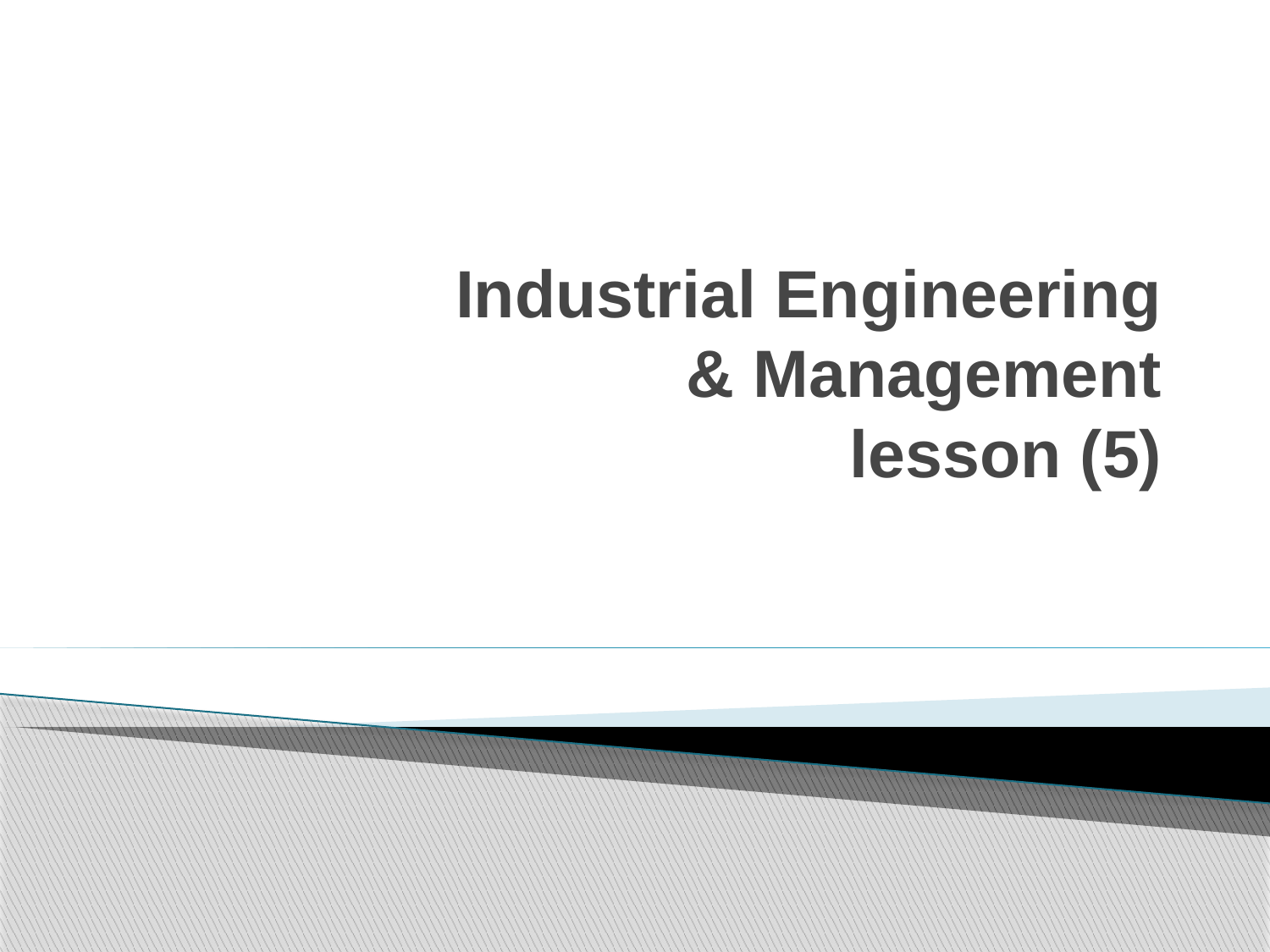

# Industrial Engineering & Management lesson (5)